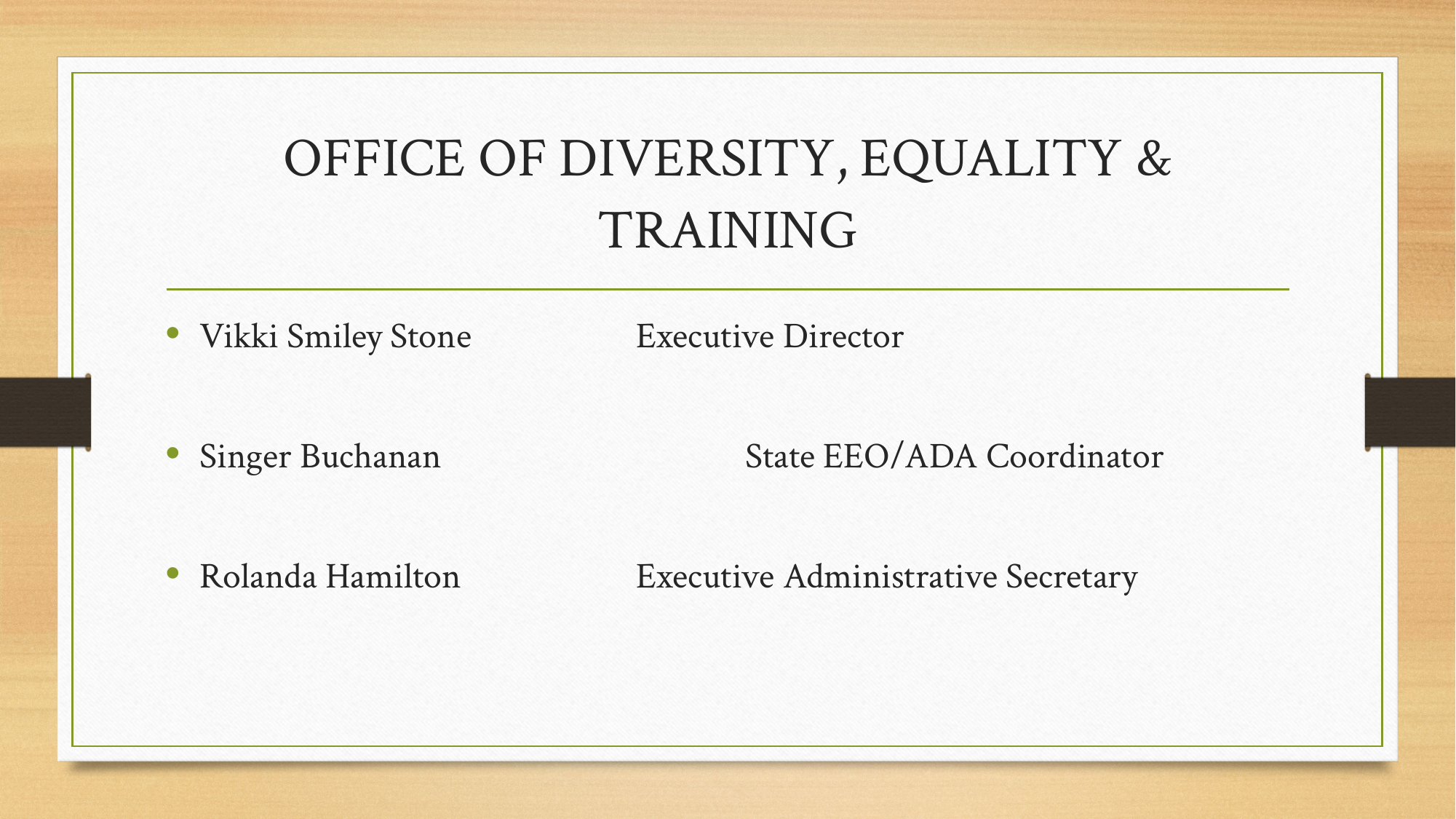

# OFFICE OF DIVERSITY, EQUALITY & TRAINING
Vikki Smiley Stone		Executive Director

Singer Buchanan			State EEO/ADA Coordinator

Rolanda Hamilton		Executive Administrative Secretary